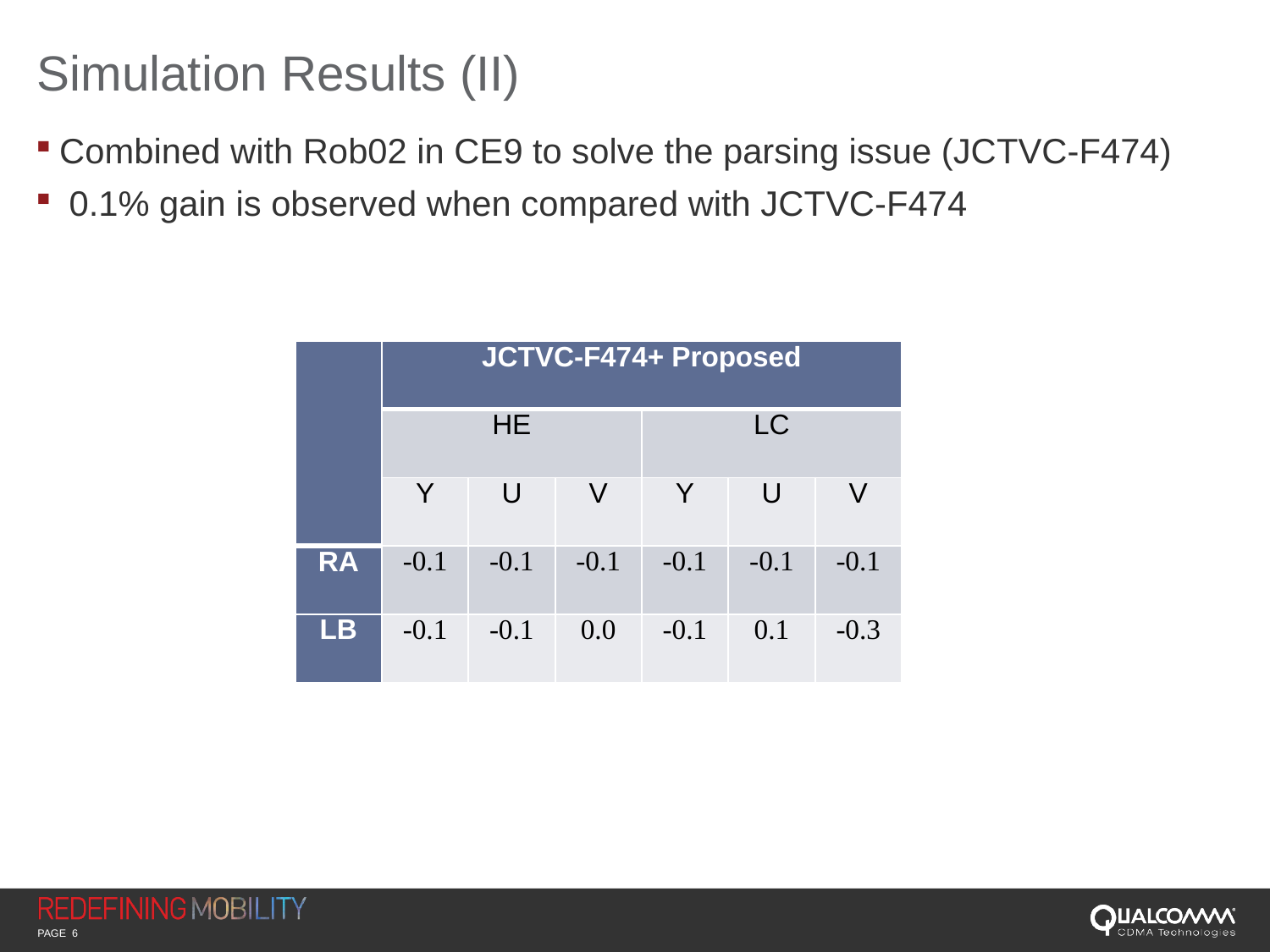

# Simulation Results (II)
Combined with Rob02 in CE9 to solve the parsing issue (JCTVC-F474)
 0.1% gain is observed when compared with JCTVC-F474

|  | JCTVC-F474+ Proposed |  |  |  |  |  |
| --- | --- | --- | --- | --- | --- | --- |
|  | HE |  |  | LC |  |  |
|  | Y | U | V | Y | U | V |
| RA | -0.1 | -0.1 | -0.1 | -0.1 | -0.1 | -0.1 |
| LB | -0.1 | -0.1 | 0.0 | -0.1 | 0.1 | -0.3 |